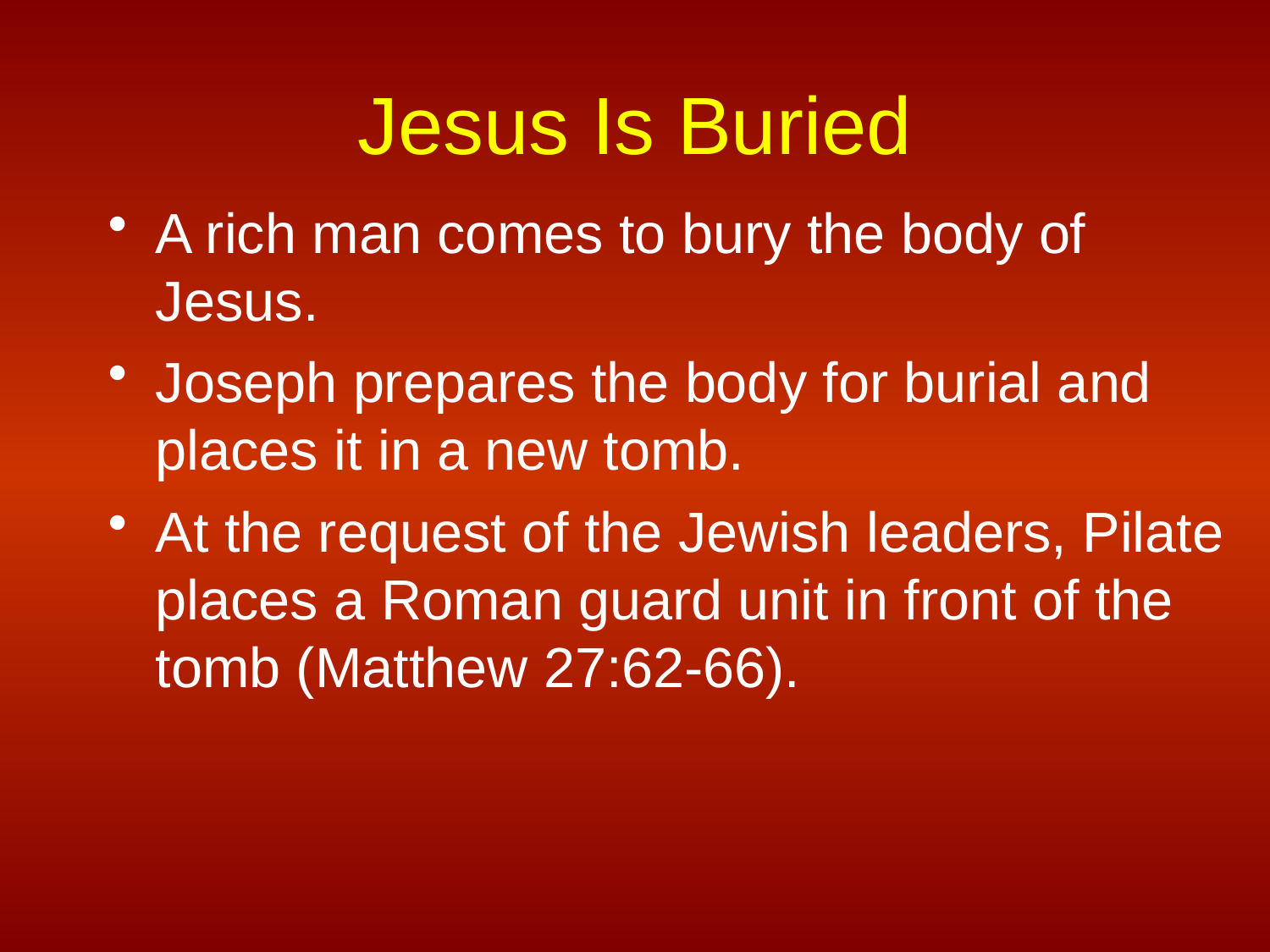

# Jesus Is Buried
A rich man comes to bury the body of Jesus.
Joseph prepares the body for burial and places it in a new tomb.
At the request of the Jewish leaders, Pilate places a Roman guard unit in front of the tomb (Matthew 27:62-66).